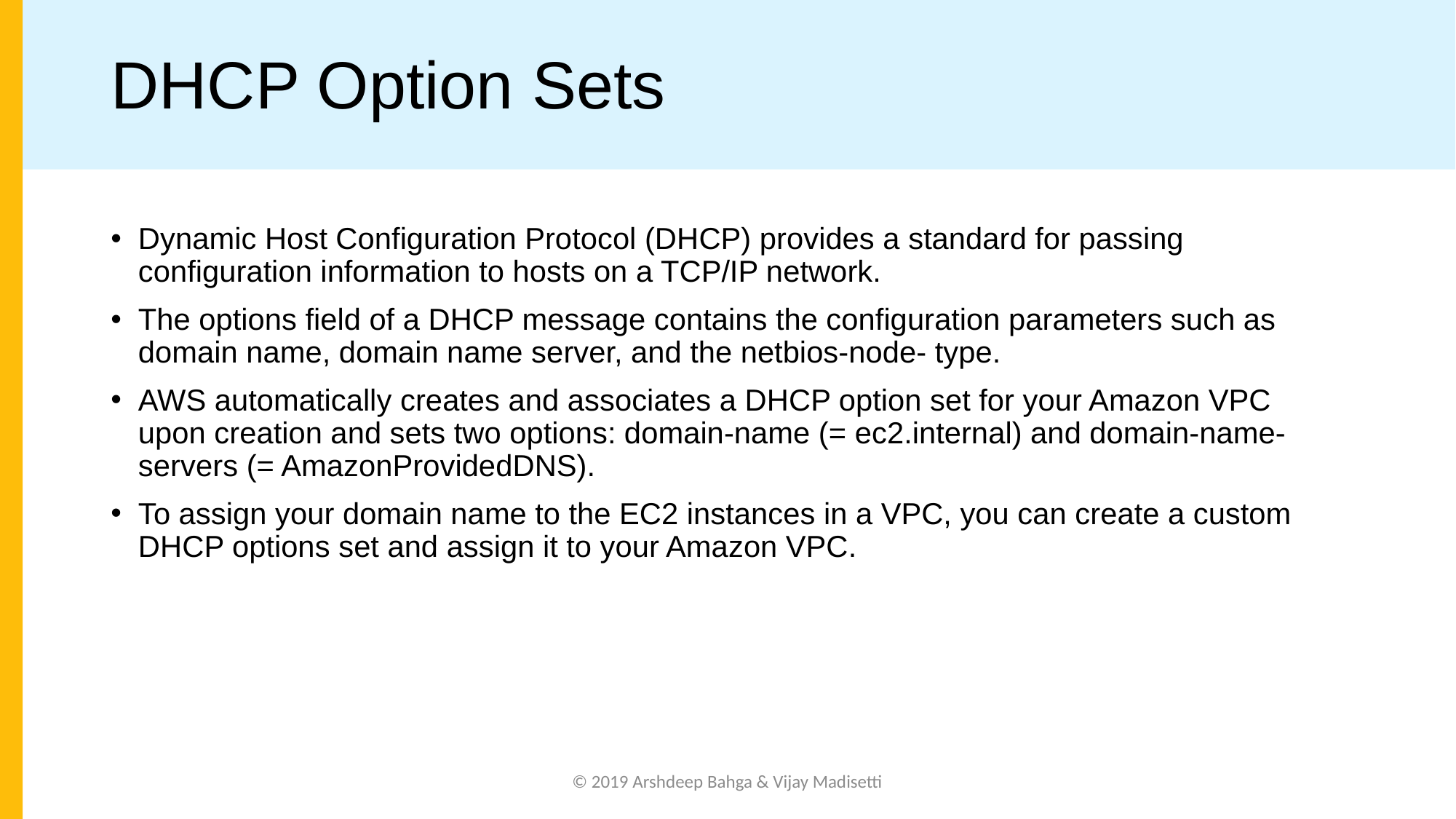

# DHCP Option Sets
Dynamic Host Configuration Protocol (DHCP) provides a standard for passing configuration information to hosts on a TCP/IP network.
The options field of a DHCP message contains the configuration parameters such as domain name, domain name server, and the netbios-node- type.
AWS automatically creates and associates a DHCP option set for your Amazon VPC upon creation and sets two options: domain-name (= ec2.internal) and domain-name-servers (= AmazonProvidedDNS).
To assign your domain name to the EC2 instances in a VPC, you can create a custom DHCP options set and assign it to your Amazon VPC.
© 2019 Arshdeep Bahga & Vijay Madisetti